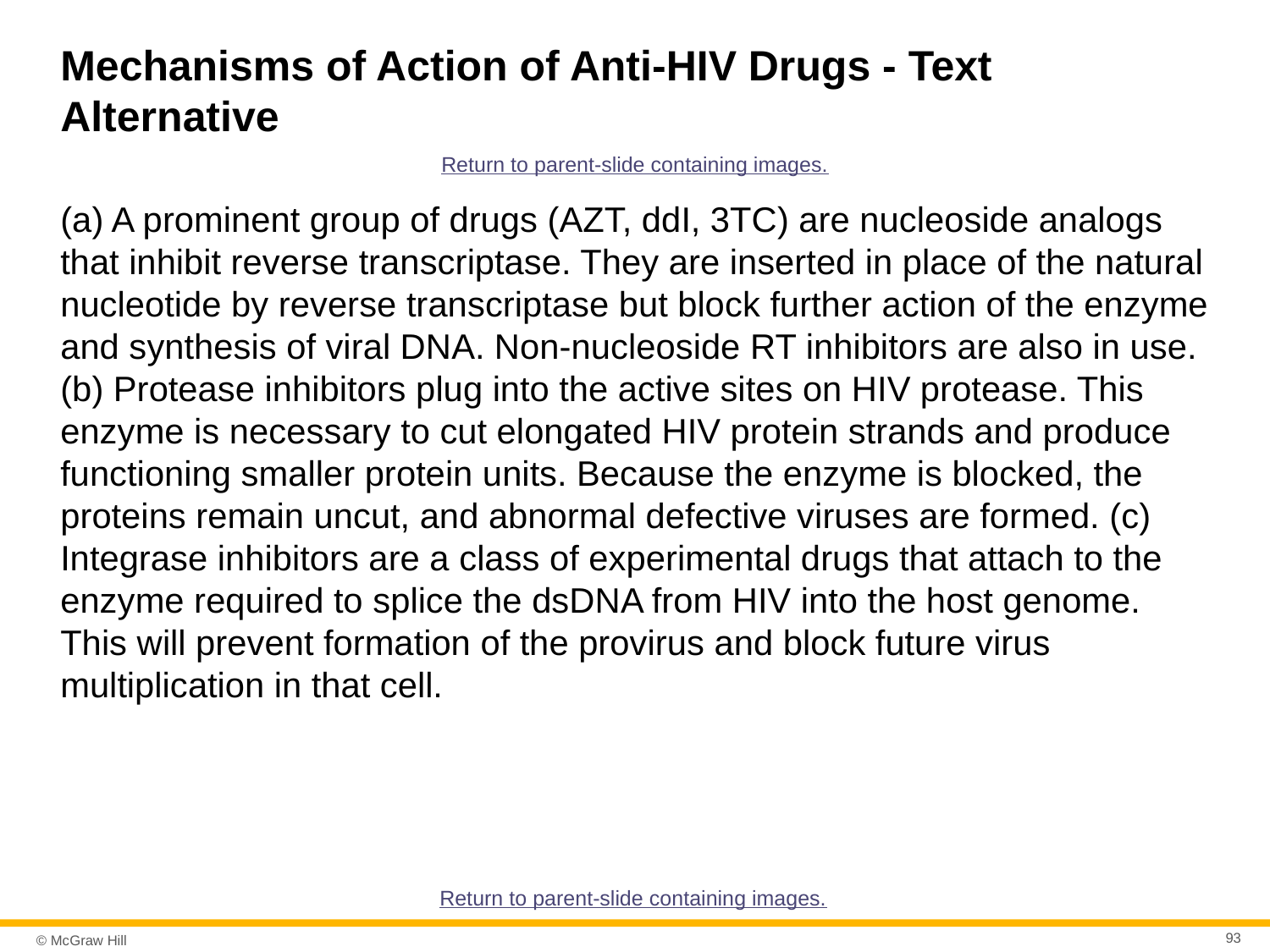

# Mechanisms of Action of Anti-HIV Drugs - Text Alternative
Return to parent-slide containing images.
(a) A prominent group of drugs (AZT, ddI, 3TC) are nucleoside analogs that inhibit reverse transcriptase. They are inserted in place of the natural nucleotide by reverse transcriptase but block further action of the enzyme and synthesis of viral DNA. Non-nucleoside RT inhibitors are also in use. (b) Protease inhibitors plug into the active sites on HIV protease. This enzyme is necessary to cut elongated HIV protein strands and produce functioning smaller protein units. Because the enzyme is blocked, the proteins remain uncut, and abnormal defective viruses are formed. (c) Integrase inhibitors are a class of experimental drugs that attach to the enzyme required to splice the dsDNA from HIV into the host genome. This will prevent formation of the provirus and block future virus multiplication in that cell.
Return to parent-slide containing images.